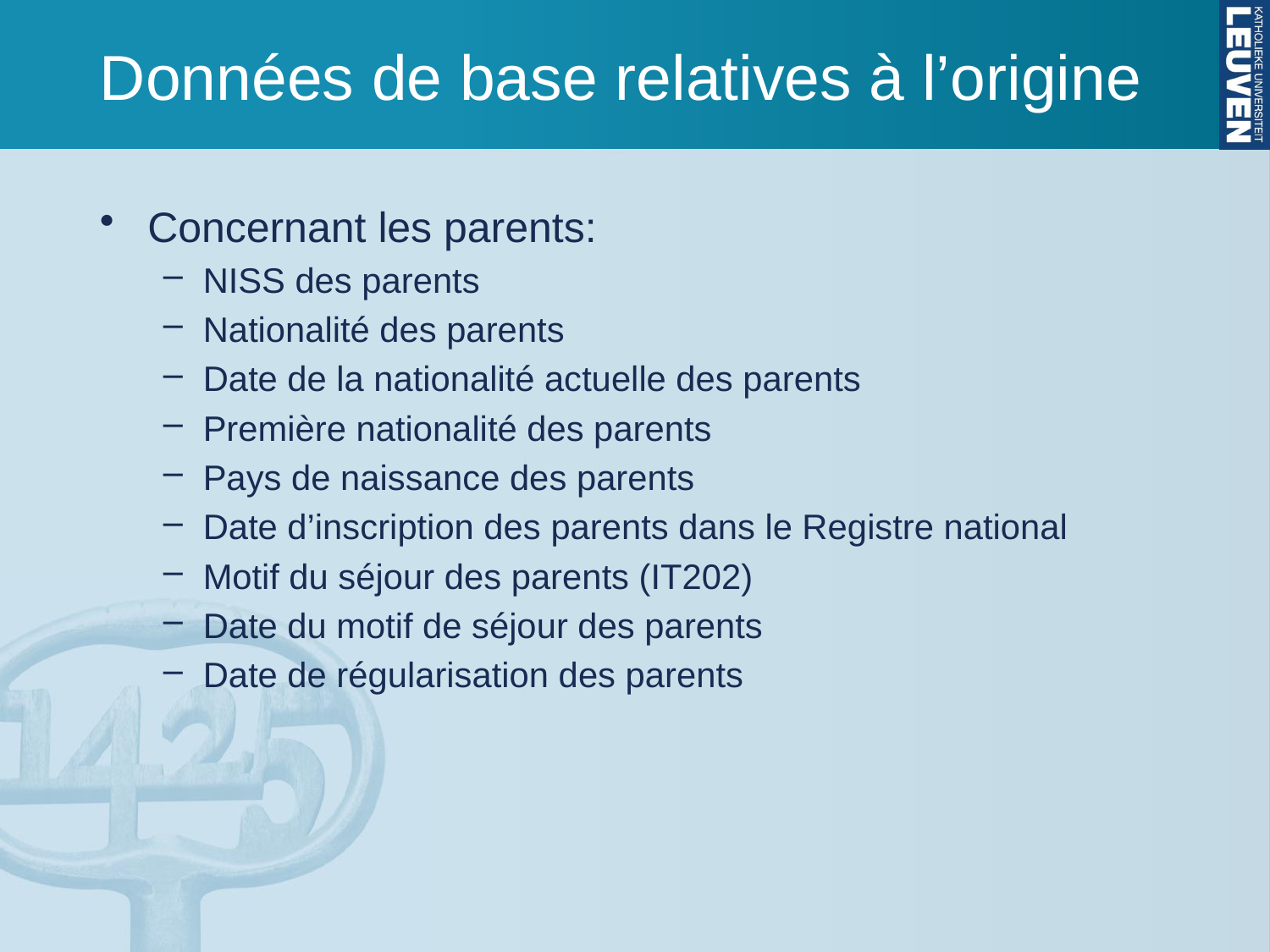

# Données de base relatives à l’origine
Concernant les parents:
NISS des parents
Nationalité des parents
Date de la nationalité actuelle des parents
Première nationalité des parents
Pays de naissance des parents
Date d’inscription des parents dans le Registre national
Motif du séjour des parents (IT202)
Date du motif de séjour des parents
Date de régularisation des parents